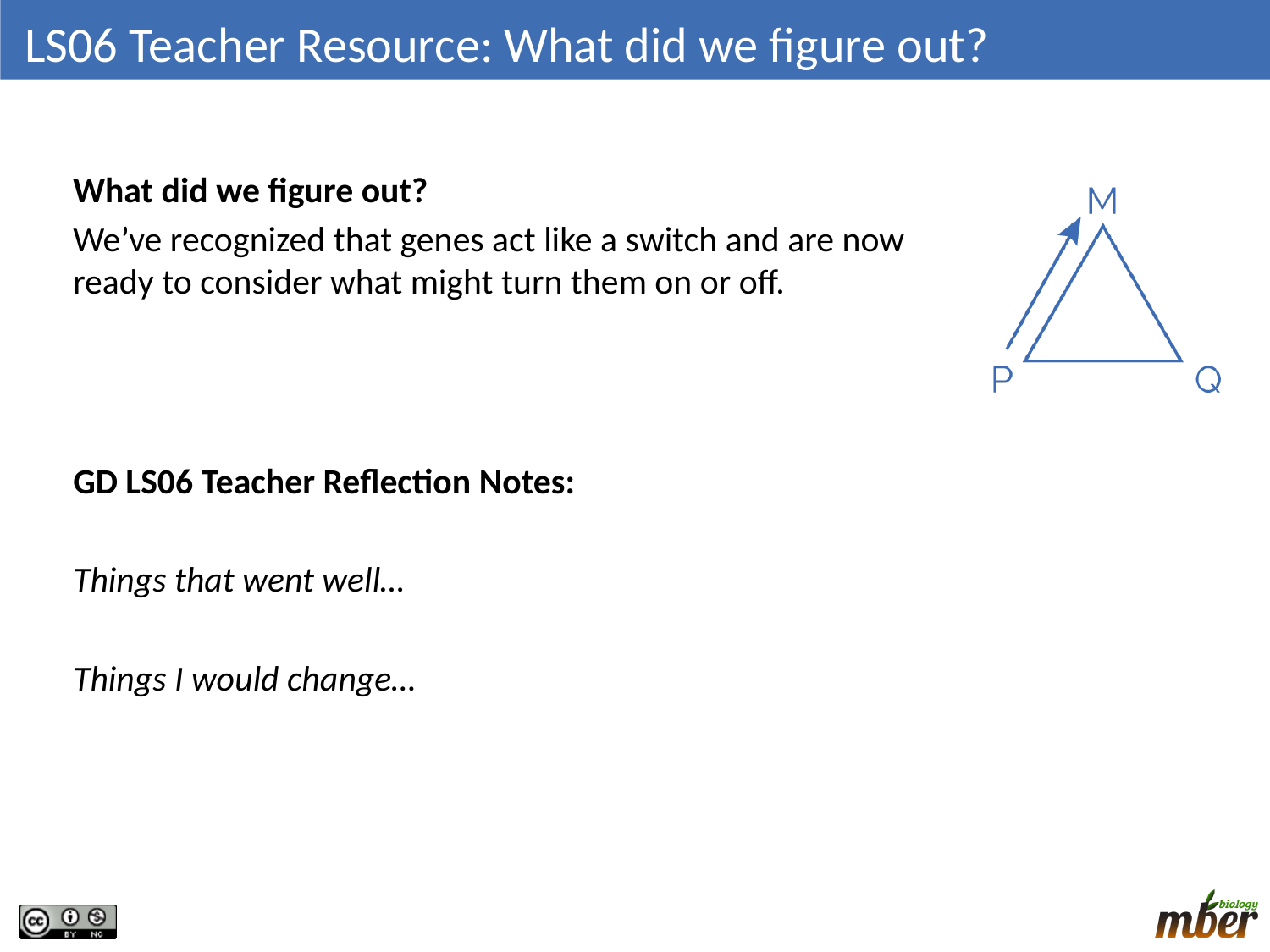

# LS06 Teacher Resource: What did we figure out?
What did we figure out?
We’ve recognized that genes act like a switch and are now ready to consider what might turn them on or off.
GD LS06 Teacher Reflection Notes:

Things that went well…

Things I would change…